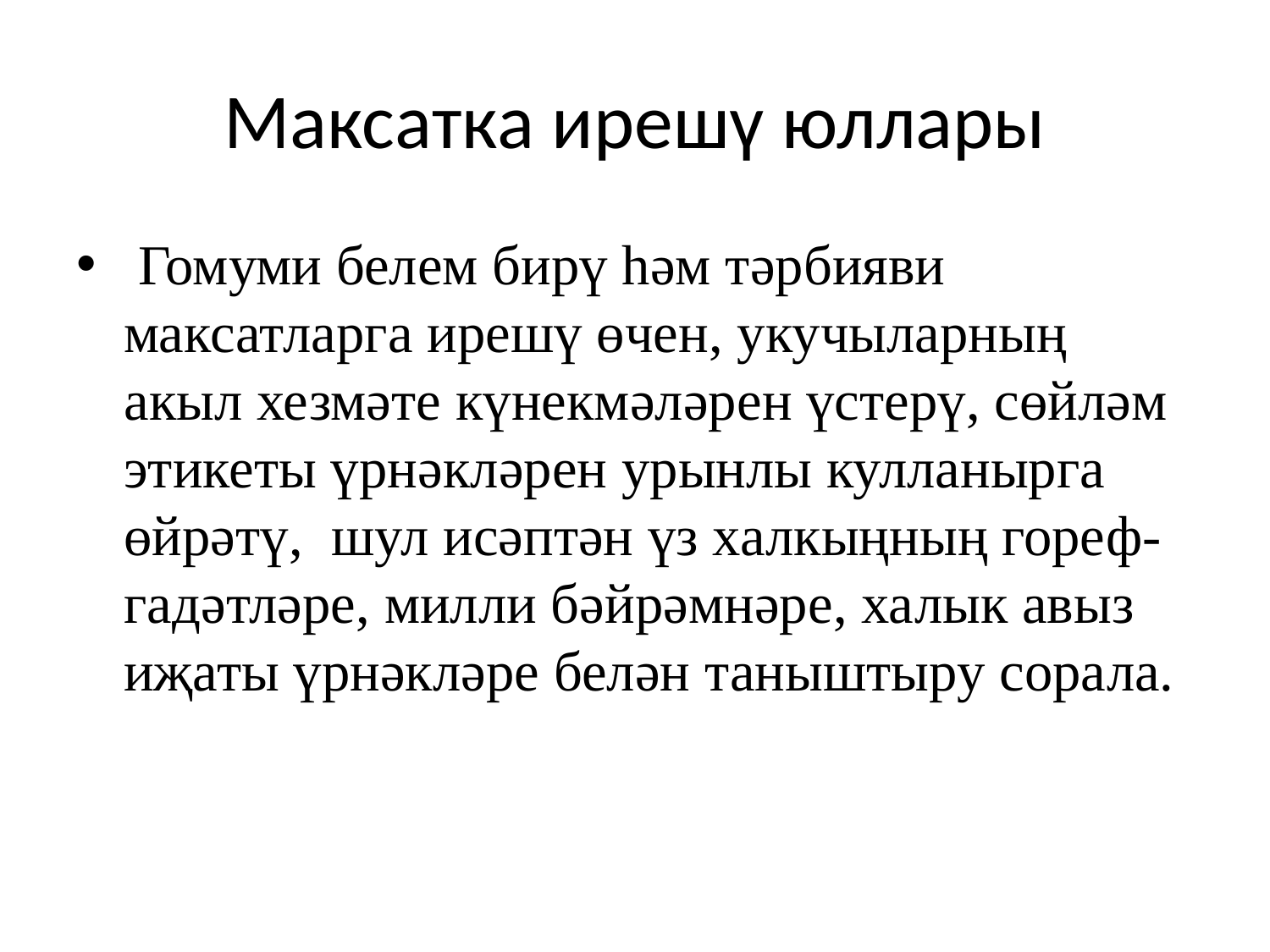

# Максатка ирешү юллары
 Гомуми белем бирү һәм тәрбияви максатларга ирешү өчен, укучыларның акыл хезмәте күнекмәләрен үстерү, сөйләм этикеты үрнәкләрен урынлы кулланырга өйрәтү,  шул исәптән үз халкыңның гореф-гадәтләре, милли бәйрәмнәре, халык авыз иҗаты үрнәкләре белән таныштыру сорала.